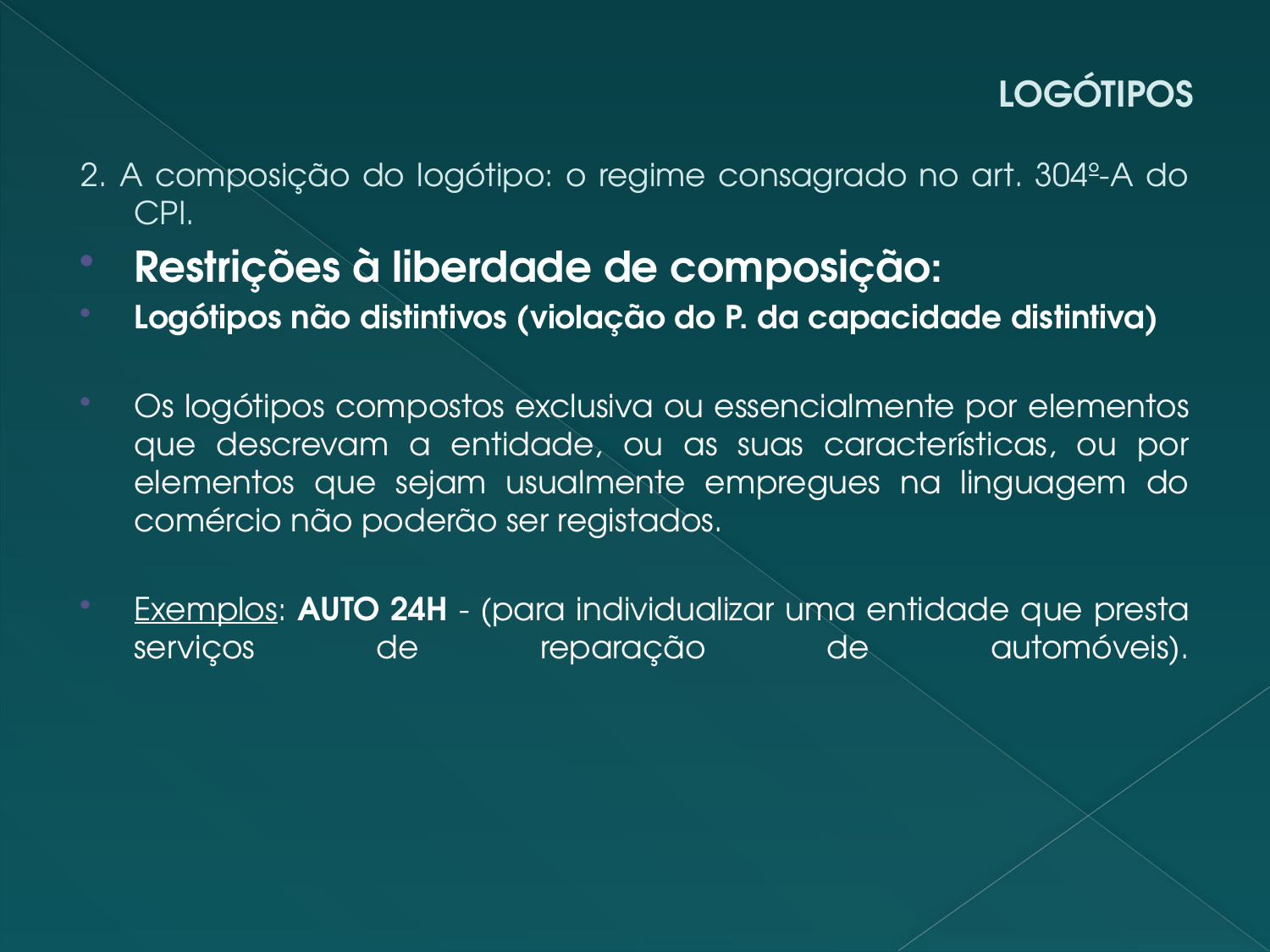

# LOGÓTIPOS
2. A composição do logótipo: o regime consagrado no art. 304º-A do CPI.
Restrições à liberdade de composição:
Logótipos não distintivos (violação do P. da capacidade distintiva)

Os logótipos compostos exclusiva ou essencialmente por elementos que descrevam a entidade, ou as suas características, ou por elementos que sejam usualmente empregues na linguagem do comércio não poderão ser registados.

Exemplos: AUTO 24H - (para individualizar uma entidade que presta serviços de reparação de automóveis).